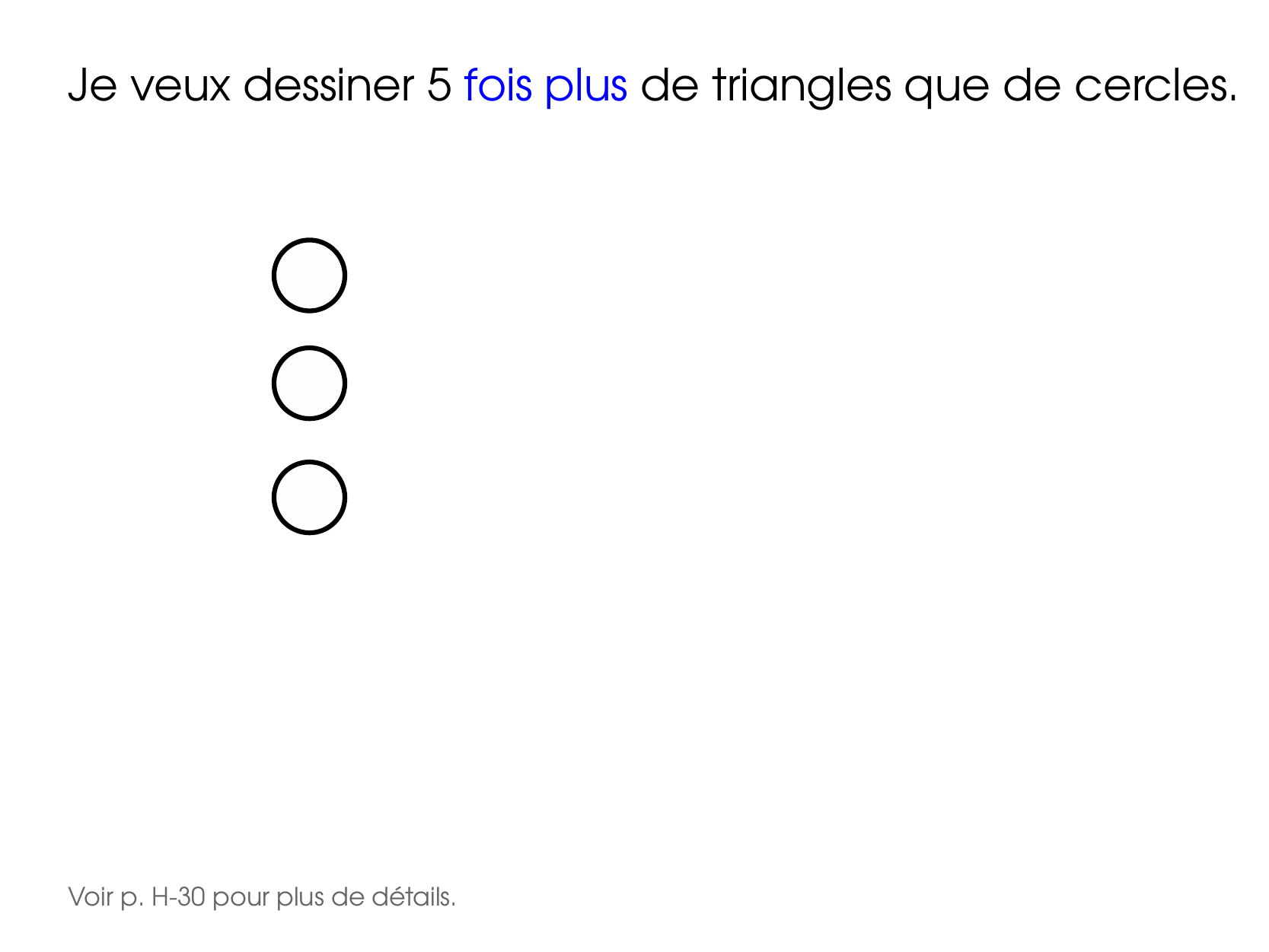

Je veux dessiner 5 fois plus de triangles que de cercles.

Voir p. H-30 pour plus de détails.